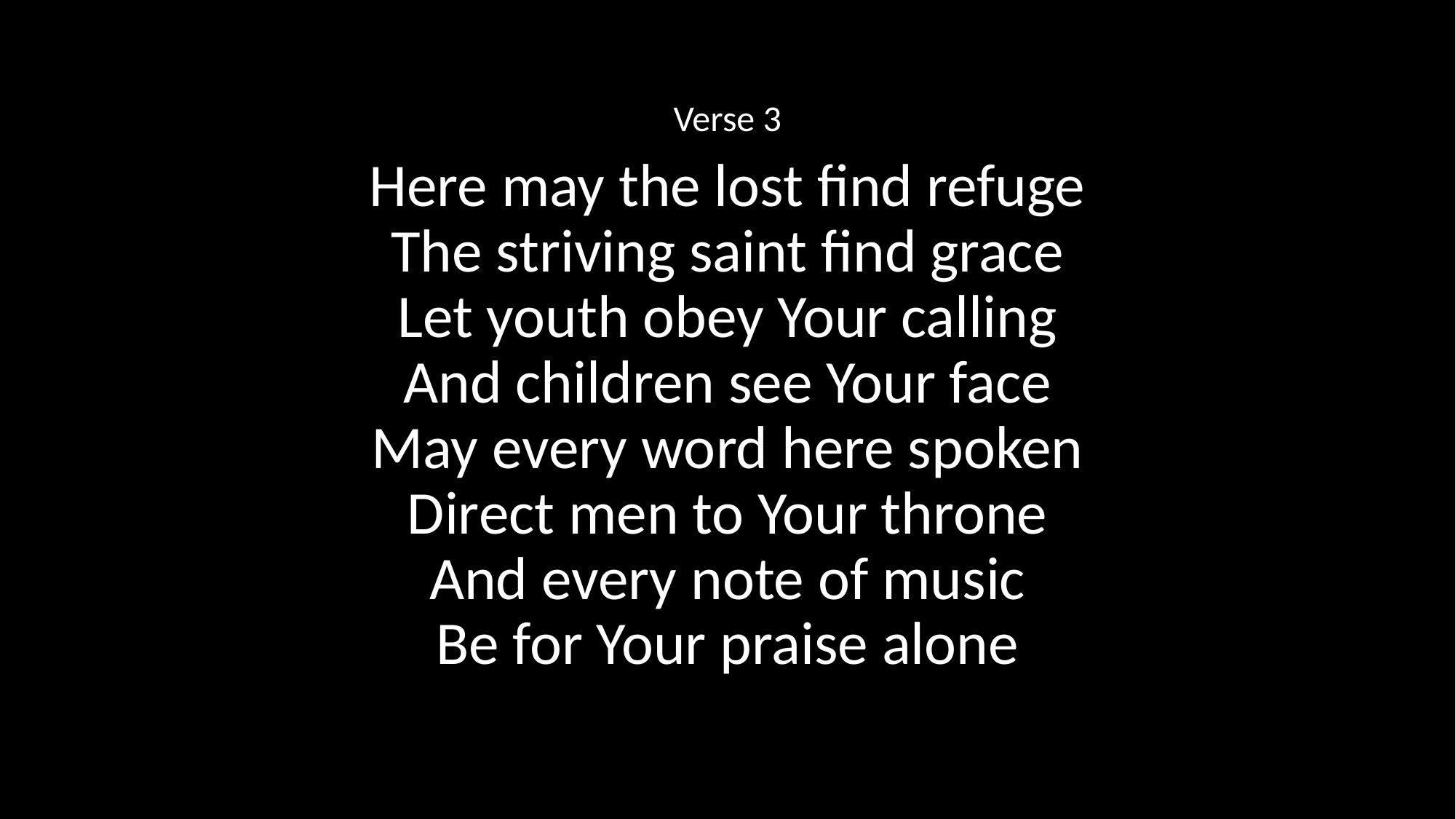

Verse 3
Here may the lost find refuge
The striving saint find grace
Let youth obey Your calling
And children see Your face
May every word here spoken
Direct men to Your throne
And every note of music
Be for Your praise alone